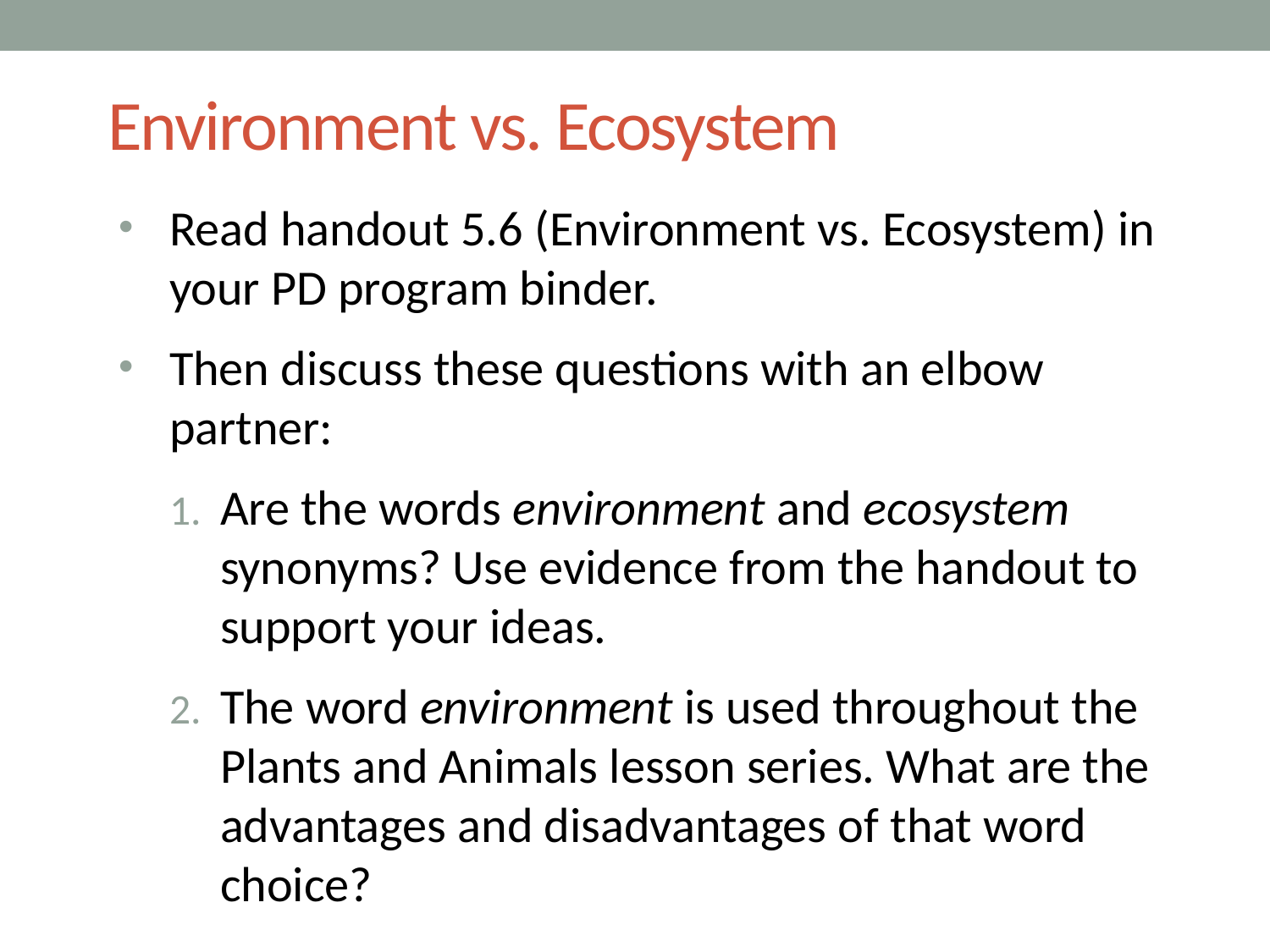

# Environment vs. Ecosystem
Read handout 5.6 (Environment vs. Ecosystem) in your PD program binder.
Then discuss these questions with an elbow partner:
Are the words environment and ecosystem synonyms? Use evidence from the handout to support your ideas.
The word environment is used throughout the Plants and Animals lesson series. What are the advantages and disadvantages of that word choice?